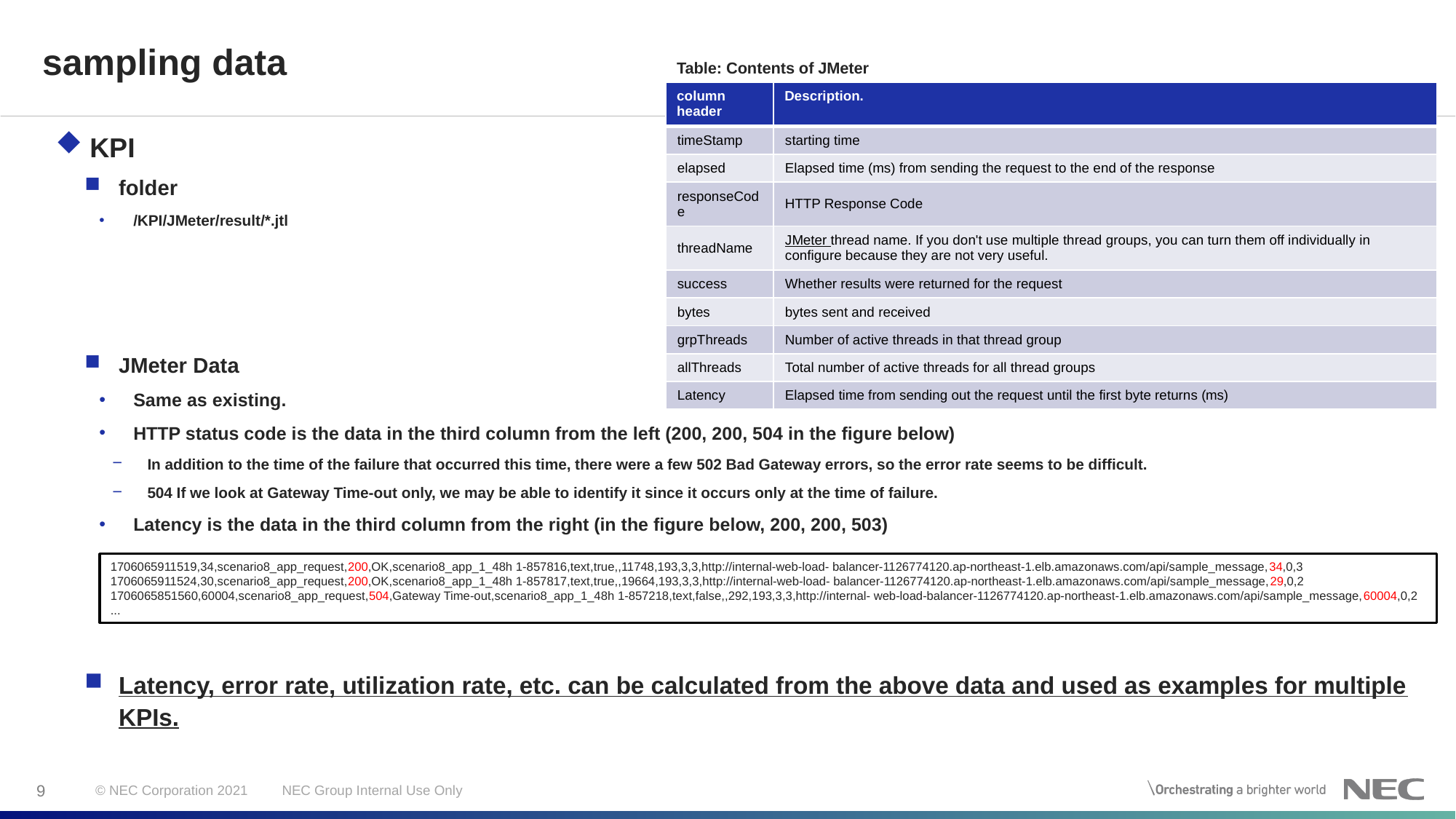

# sampling data
Table: Contents of JMeter
| column header | Description. |
| --- | --- |
| timeStamp | starting time |
| elapsed | Elapsed time (ms) from sending the request to the end of the response |
| responseCode | HTTP Response Code |
| threadName | JMeter thread name. If you don't use multiple thread groups, you can turn them off individually in configure because they are not very useful. |
| success | Whether results were returned for the request |
| bytes | bytes sent and received |
| grpThreads | Number of active threads in that thread group |
| allThreads | Total number of active threads for all thread groups |
| Latency | Elapsed time from sending out the request until the first byte returns (ms) |
KPI
folder
/KPI/JMeter/result/*.jtl

JMeter Data
Same as existing.
HTTP status code is the data in the third column from the left (200, 200, 504 in the figure below)
In addition to the time of the failure that occurred this time, there were a few 502 Bad Gateway errors, so the error rate seems to be difficult.
504 If we look at Gateway Time-out only, we may be able to identify it since it occurs only at the time of failure.
Latency is the data in the third column from the right (in the figure below, 200, 200, 503)

Latency, error rate, utilization rate, etc. can be calculated from the above data and used as examples for multiple KPIs.
1706065911519,34,scenario8_app_request,200,OK,scenario8_app_1_48h 1-857816,text,true,,11748,193,3,3,http://internal-web-load- balancer-1126774120.ap-northeast-1.elb.amazonaws.com/api/sample_message,34,0,3
1706065911524,30,scenario8_app_request,200,OK,scenario8_app_1_48h 1-857817,text,true,,19664,193,3,3,http://internal-web-load- balancer-1126774120.ap-northeast-1.elb.amazonaws.com/api/sample_message,29,0,2
1706065851560,60004,scenario8_app_request,504,Gateway Time-out,scenario8_app_1_48h 1-857218,text,false,,292,193,3,3,http://internal- web-load-balancer-1126774120.ap-northeast-1.elb.amazonaws.com/api/sample_message,60004,0,2
...